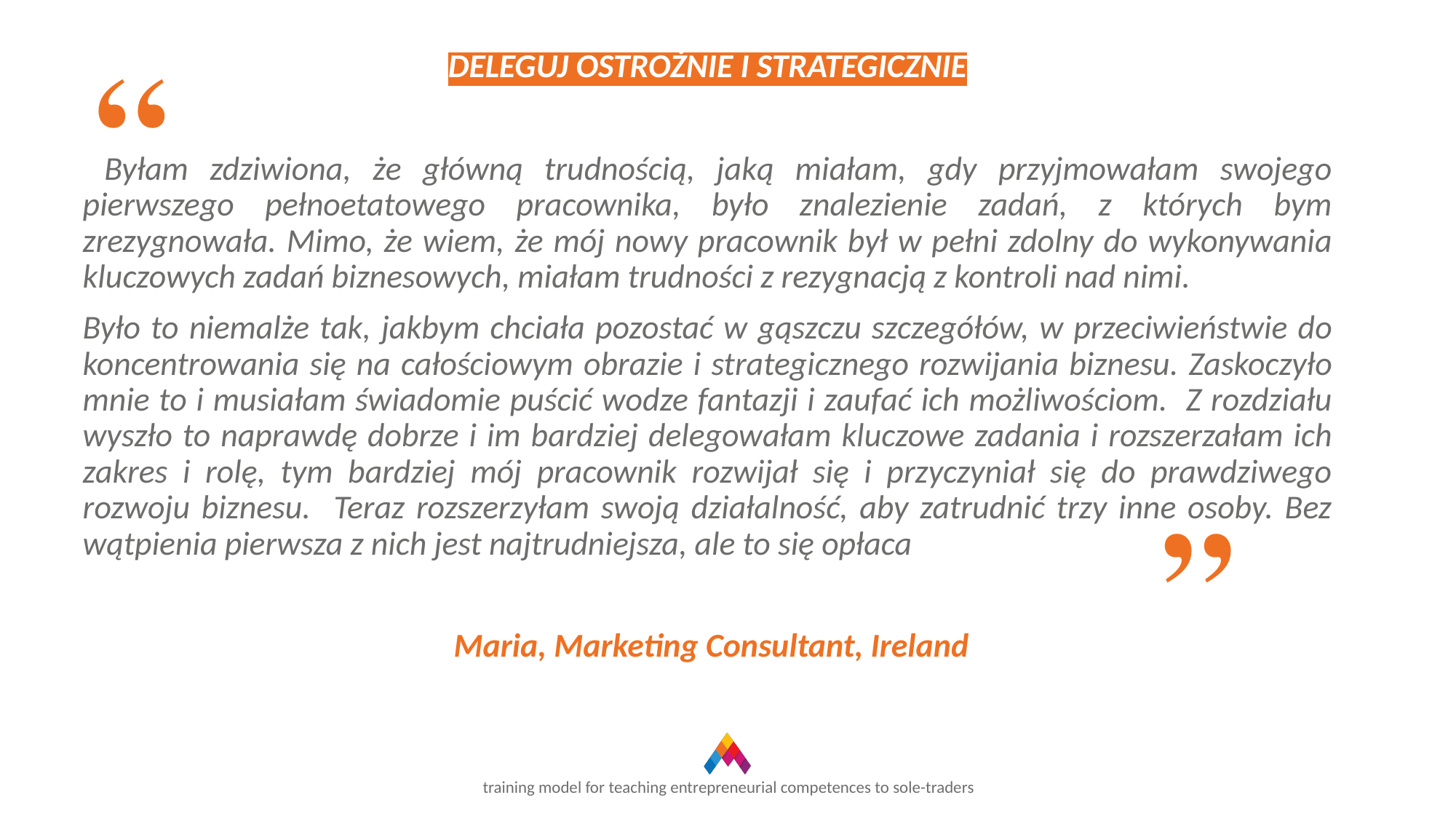

DELEGUJ OSTROŻNIE I STRATEGICZNIE

 Byłam zdziwiona, że główną trudnością, jaką miałam, gdy przyjmowałam swojego pierwszego pełnoetatowego pracownika, było znalezienie zadań, z których bym zrezygnowała. Mimo, że wiem, że mój nowy pracownik był w pełni zdolny do wykonywania kluczowych zadań biznesowych, miałam trudności z rezygnacją z kontroli nad nimi.
Było to niemalże tak, jakbym chciała pozostać w gąszczu szczegółów, w przeciwieństwie do koncentrowania się na całościowym obrazie i strategicznego rozwijania biznesu. Zaskoczyło mnie to i musiałam świadomie puścić wodze fantazji i zaufać ich możliwościom.  Z rozdziału wyszło to naprawdę dobrze i im bardziej delegowałam kluczowe zadania i rozszerzałam ich zakres i rolę, tym bardziej mój pracownik rozwijał się i przyczyniał się do prawdziwego rozwoju biznesu.  Teraz rozszerzyłam swoją działalność, aby zatrudnić trzy inne osoby. Bez wątpienia pierwsza z nich jest najtrudniejsza, ale to się opłaca

 Maria, Marketing Consultant, Ireland
“
“